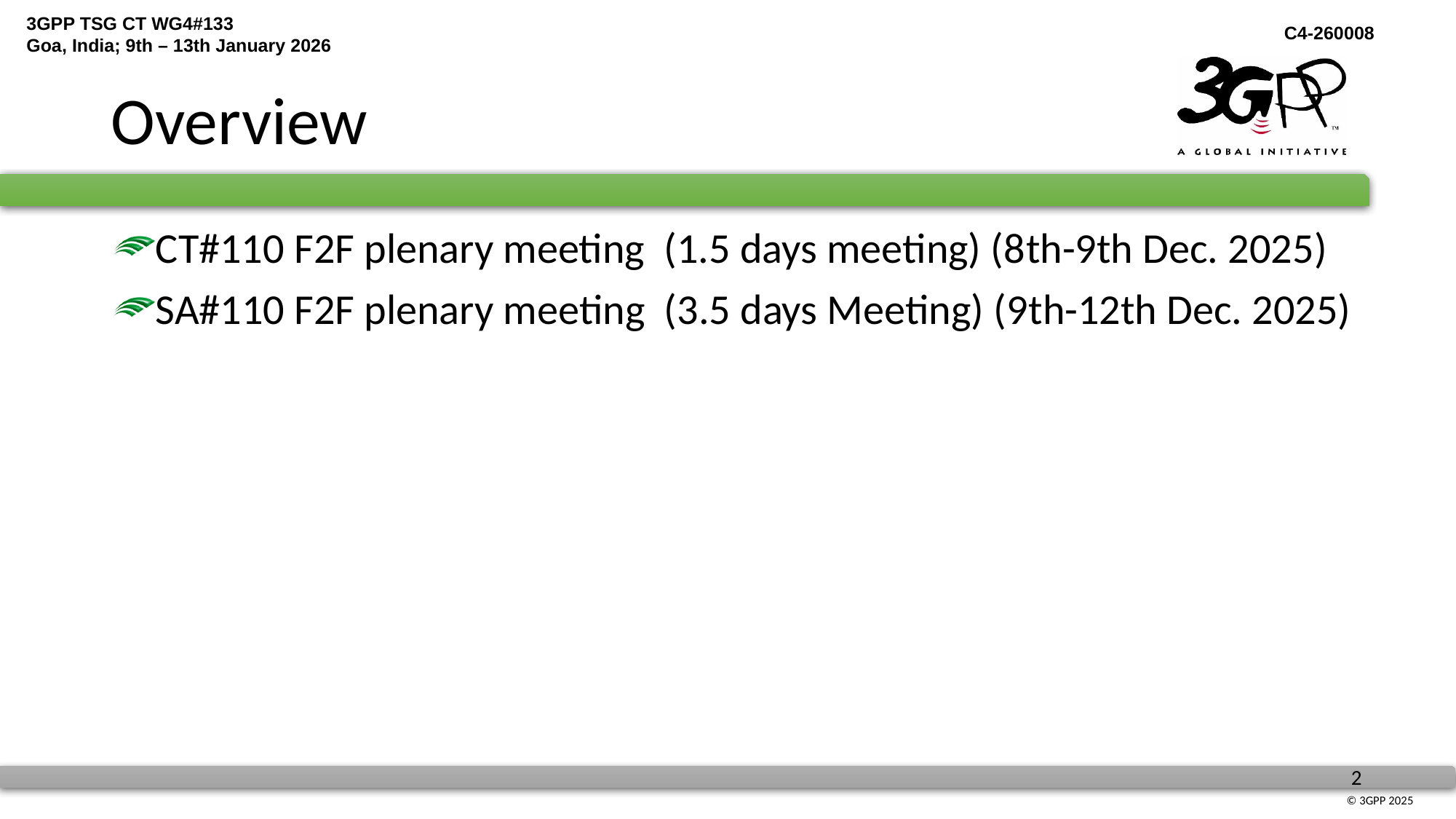

# Overview
CT#110 F2F plenary meeting  (1.5 days meeting) (8th-9th Dec. 2025)
SA#110 F2F plenary meeting  (3.5 days Meeting) (9th-12th Dec. 2025)